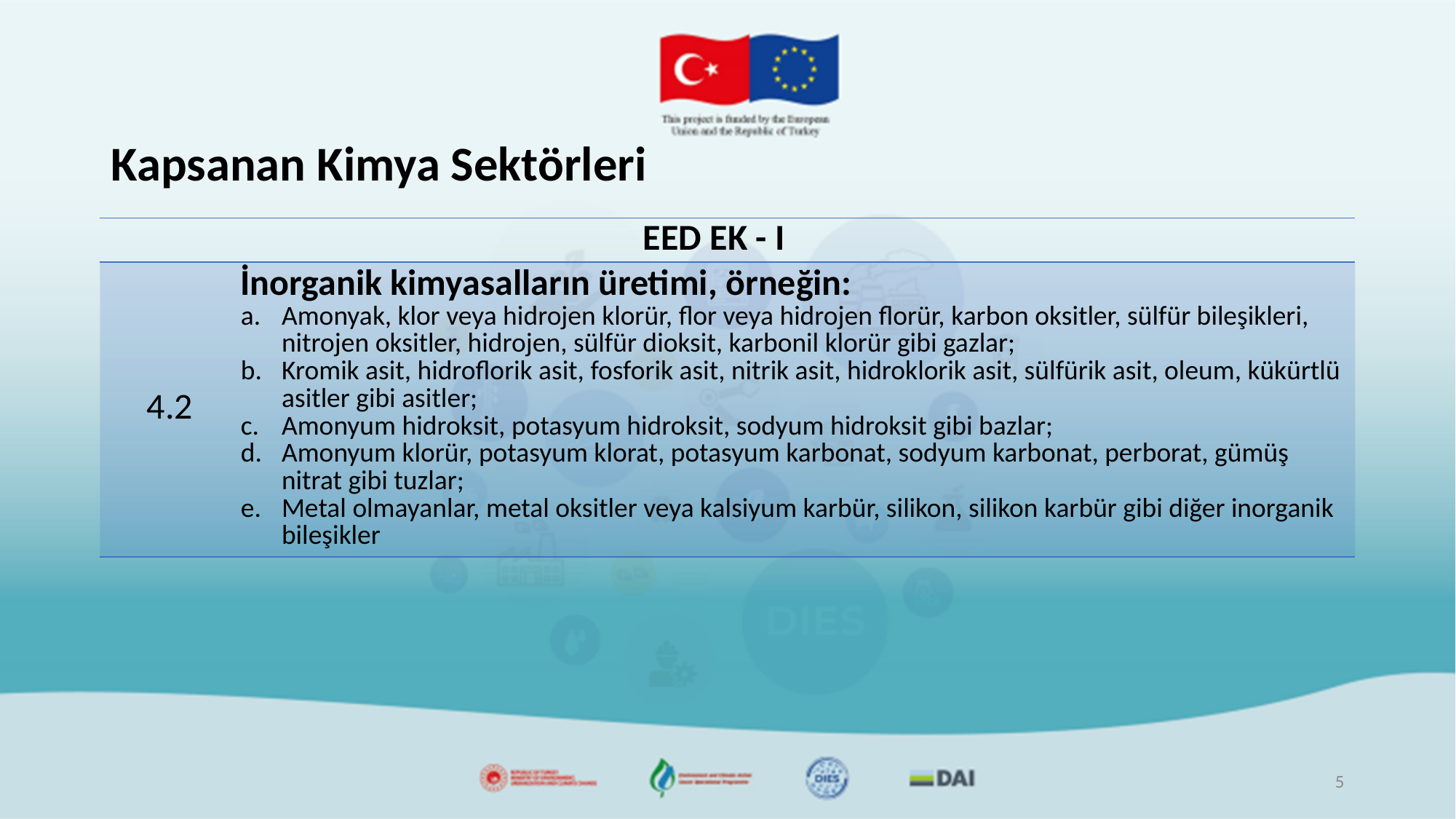

# Kapsanan Kimya Sektörleri
| EED EK - I |  |
| --- | --- |
| 4.2 | İnorganik kimyasalların üretimi, örneğin: Amonyak, klor veya hidrojen klorür, flor veya hidrojen florür, karbon oksitler, sülfür bileşikleri, nitrojen oksitler, hidrojen, sülfür dioksit, karbonil klorür gibi gazlar; Kromik asit, hidroflorik asit, fosforik asit, nitrik asit, hidroklorik asit, sülfürik asit, oleum, kükürtlü asitler gibi asitler;  Amonyum hidroksit, potasyum hidroksit, sodyum hidroksit gibi bazlar; Amonyum klorür, potasyum klorat, potasyum karbonat, sodyum karbonat, perborat, gümüş nitrat gibi tuzlar;  Metal olmayanlar, metal oksitler veya kalsiyum karbür, silikon, silikon karbür gibi diğer inorganik bileşikler |
5